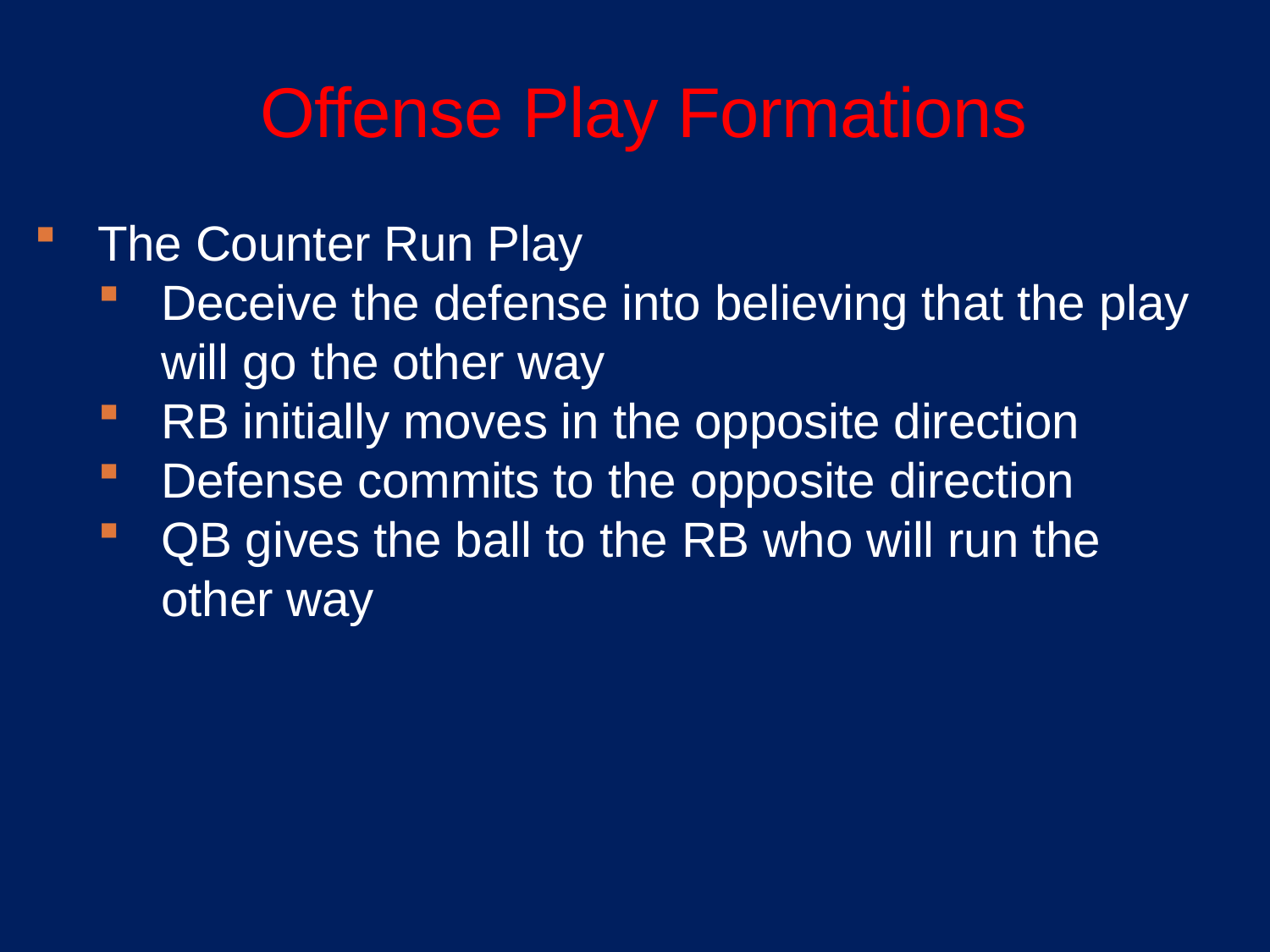

# Offense Play Formations
The Counter Run Play
Deceive the defense into believing that the play will go the other way
RB initially moves in the opposite direction
Defense commits to the opposite direction
QB gives the ball to the RB who will run the other way